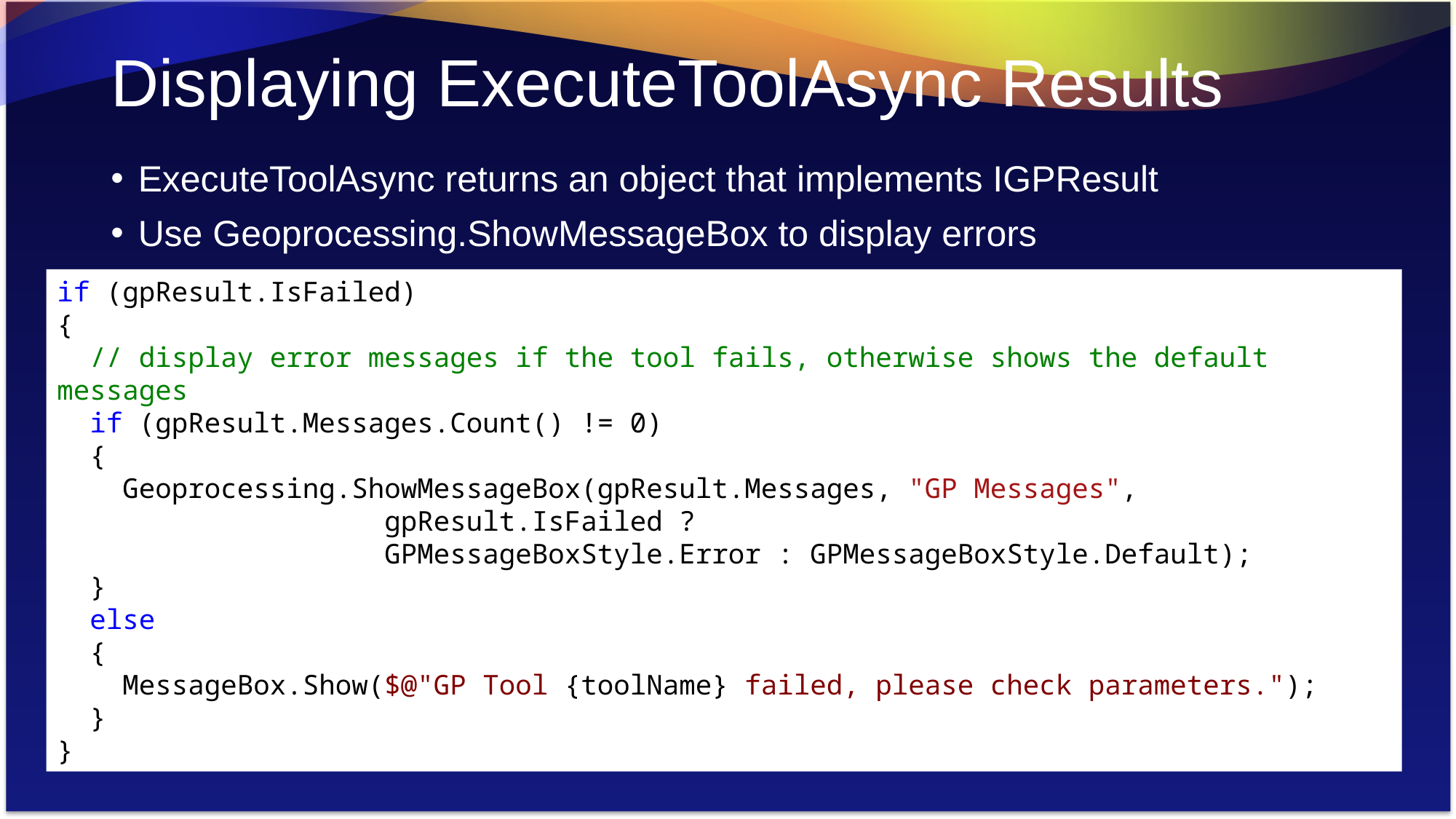

# Displaying ExecuteToolAsync Results
ExecuteToolAsync returns an object that implements IGPResult
Use Geoprocessing.ShowMessageBox to display errors

if (gpResult.IsFailed)
{
  // display error messages if the tool fails, otherwise shows the default messages
  if (gpResult.Messages.Count() != 0)
  {
    Geoprocessing.ShowMessageBox(gpResult.Messages, "GP Messages",
                    gpResult.IsFailed ?
                    GPMessageBoxStyle.Error : GPMessageBoxStyle.Default);
  }
  else
  {
    MessageBox.Show($@"GP Tool {toolName} failed, please check parameters.");
  }
}